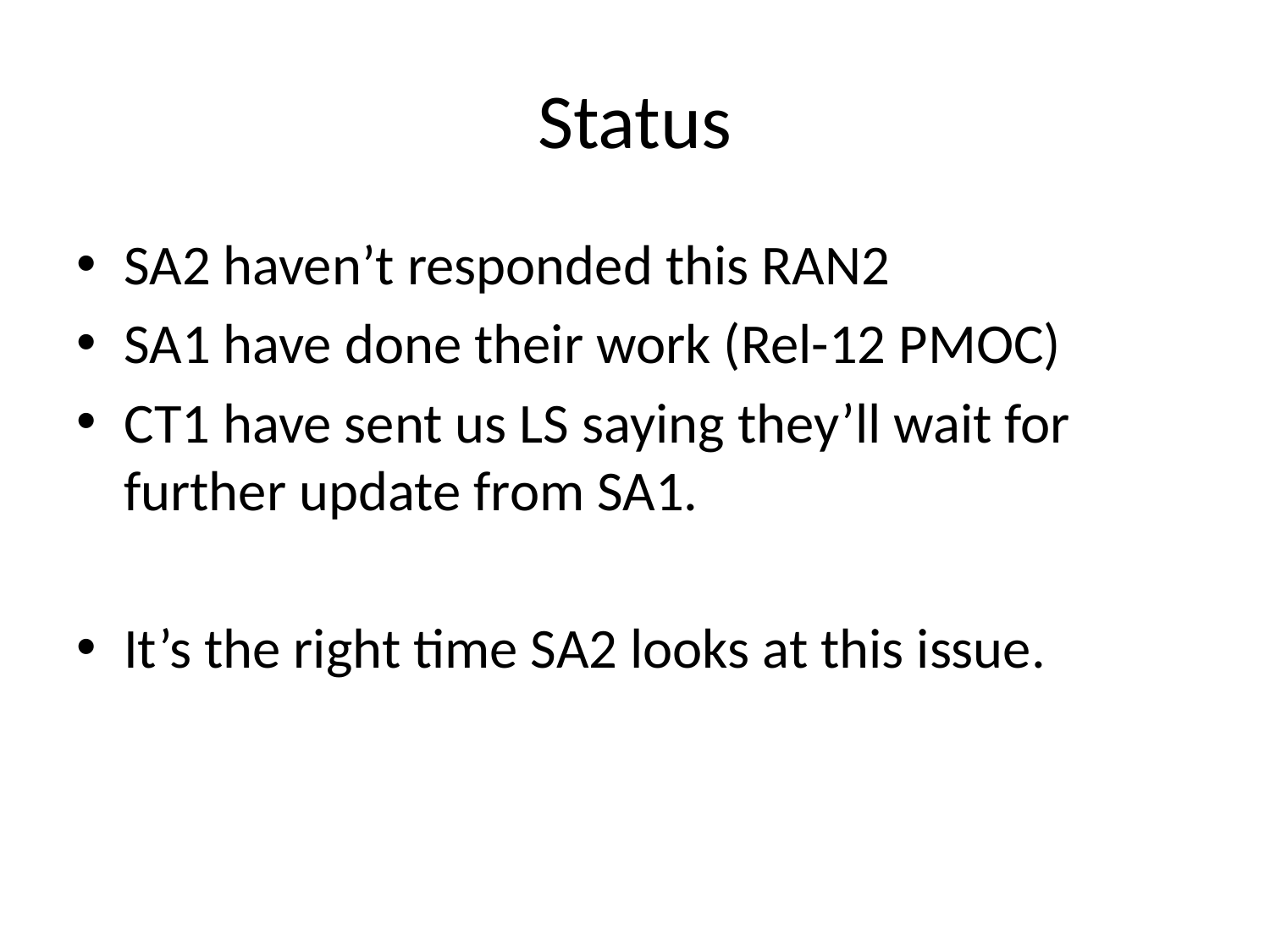

# Status
SA2 haven’t responded this RAN2
SA1 have done their work (Rel-12 PMOC)
CT1 have sent us LS saying they’ll wait for further update from SA1.

It’s the right time SA2 looks at this issue.